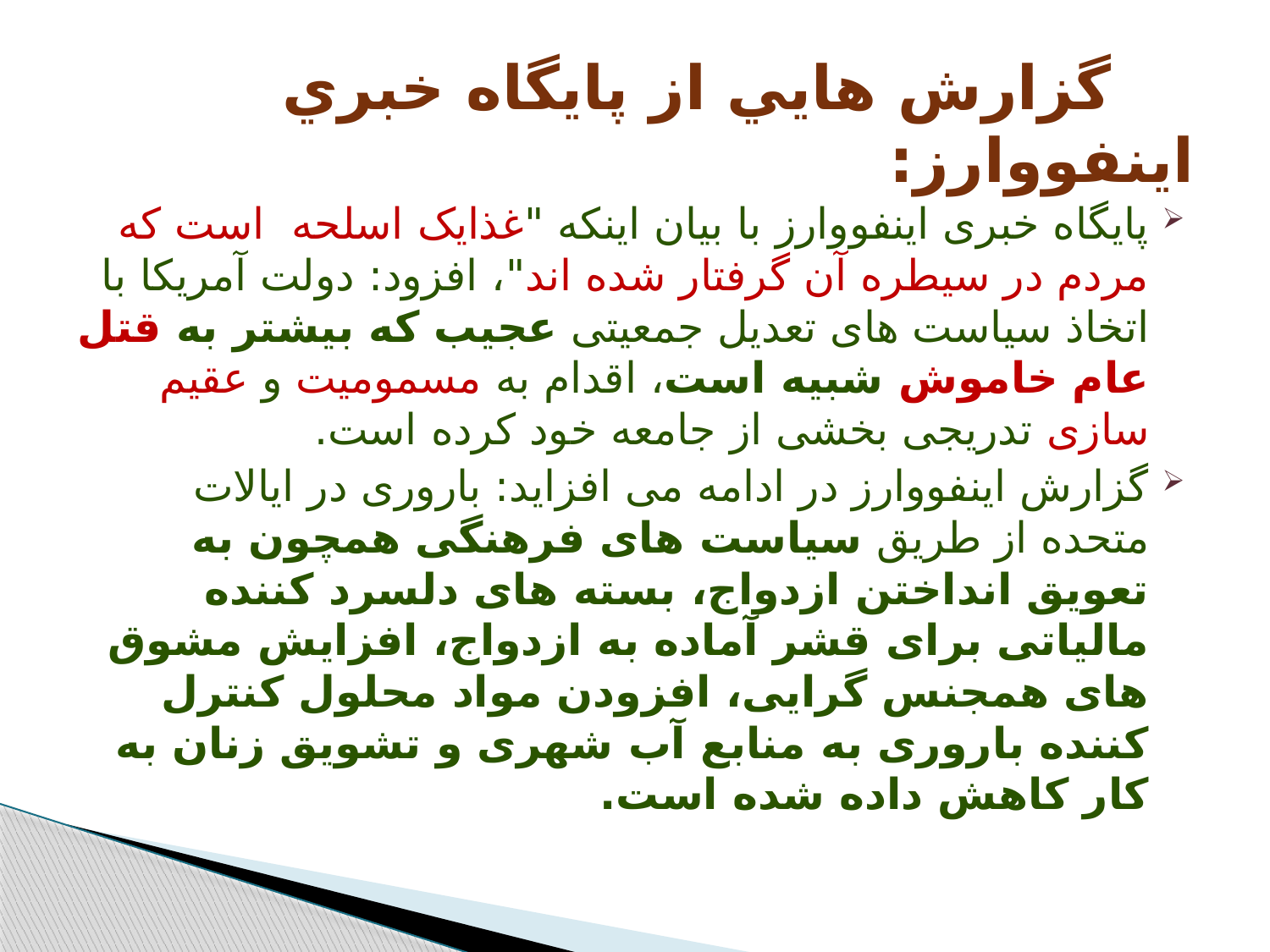

# گزارش هايي از پايگاه خبري اينفووارز:
پايگاه خبری اينفووارز با بيان اينکه "غذايک اسلحه  است که مردم در سيطره آن گرفتار شده اند"، افزود: دولت آمريکا با اتخاذ سياست های تعديل جمعيتی عجيب که بيشتر به قتل عام خاموش شبيه است، اقدام به مسموميت و عقيم سازی تدريجی بخشی از جامعه خود کرده است.
گزارش اينفووارز در ادامه می افزايد: باروری در ايالات متحده از طريق سياست های فرهنگی همچون به تعويق انداختن ازدواج، بسته های دلسرد کننده مالياتی برای قشر آماده به ازدواج، افزايش مشوق های همجنس گرايی، افزودن مواد محلول کنترل کننده باروری به منابع آب شهری و تشويق زنان به کار کاهش داده شده است.